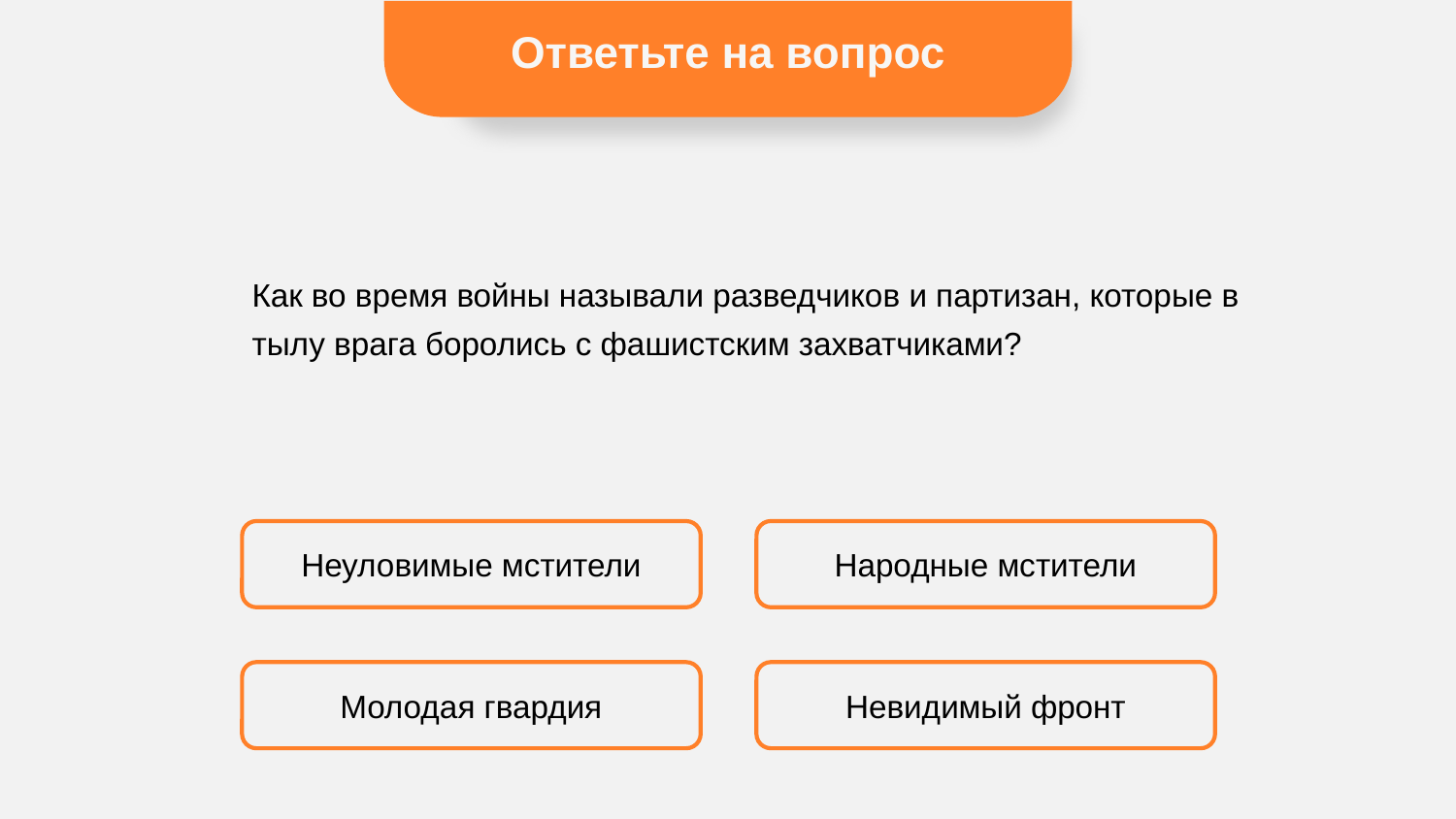

Ответьте на вопрос
Как во время войны называли разведчиков и партизан, которые в тылу врага боролись с фашистским захватчиками?
Неуловимые мстители
Народные мстители
Молодая гвардия
Невидимый фронт